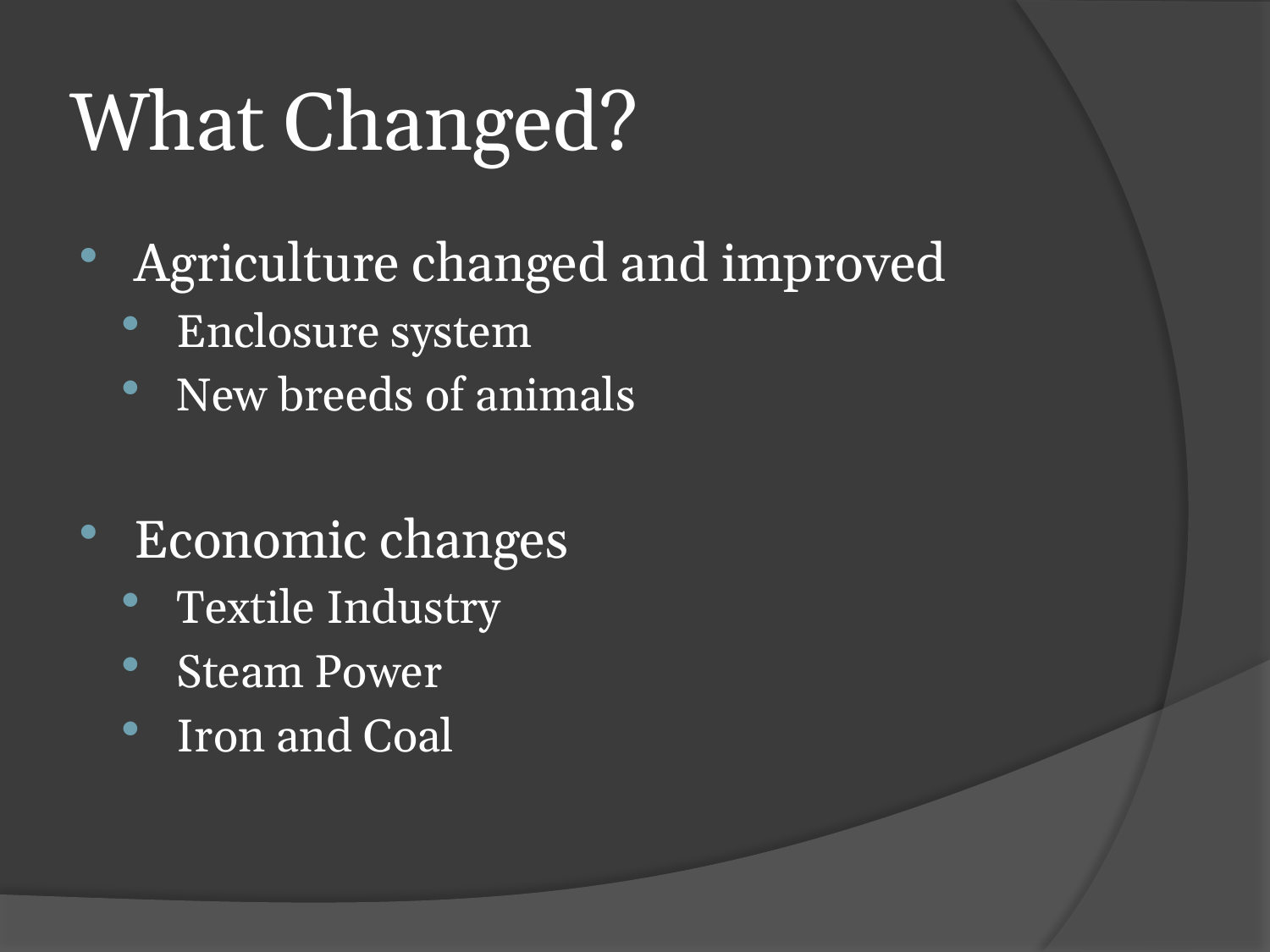

# What Changed?
Agriculture changed and improved
Enclosure system
New breeds of animals

Economic changes
Textile Industry
Steam Power
Iron and Coal